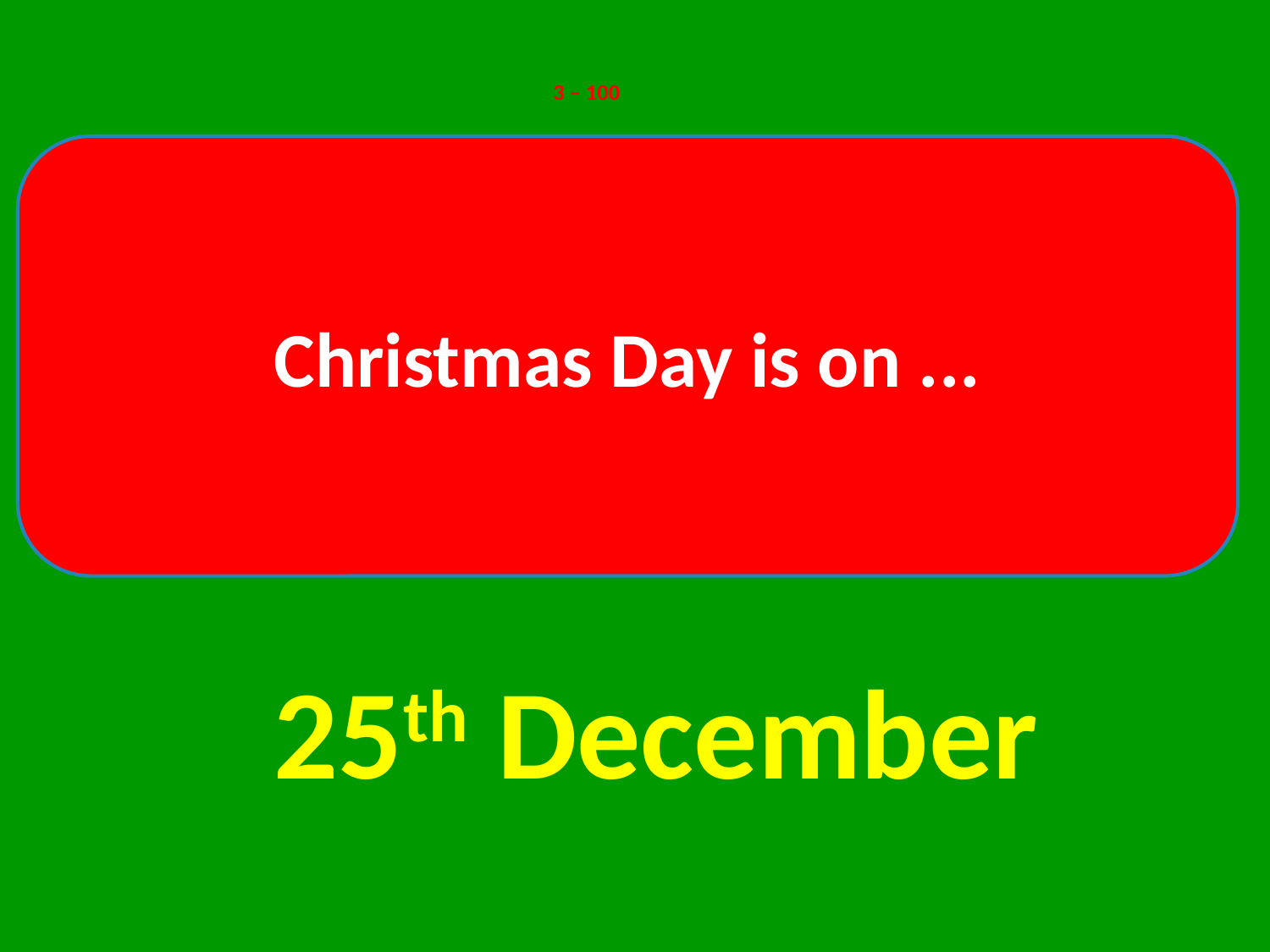

# 3 – 100
Christmas Day is on ...
25th December